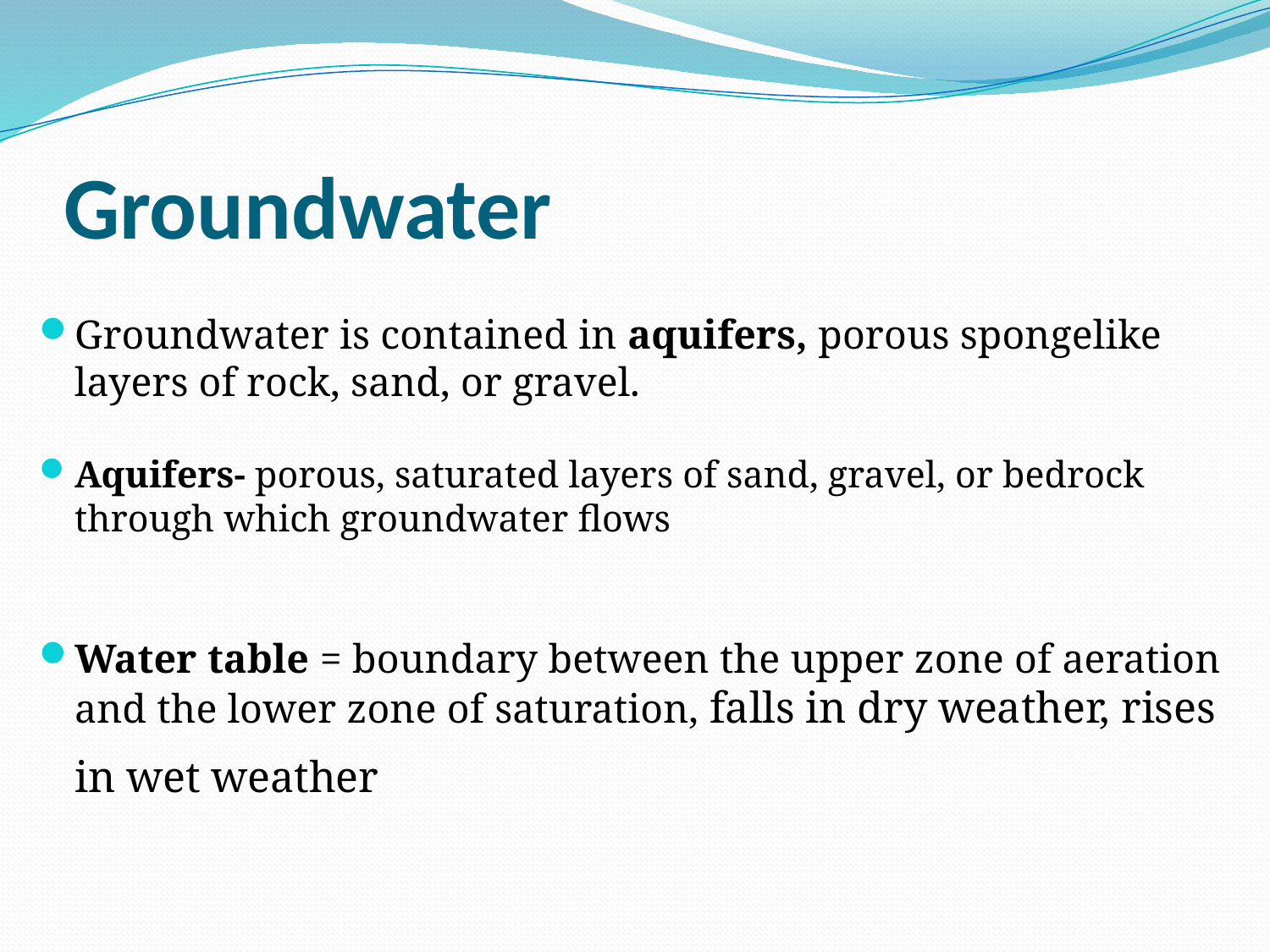

# Groundwater

Groundwater is contained in aquifers, porous spongelike layers of rock, sand, or gravel.

Aquifers- porous, saturated layers of sand, gravel, or bedrock through which groundwater flows

Water table = boundary between the upper zone of aeration and the lower zone of saturation, falls in dry weather, rises in wet weather